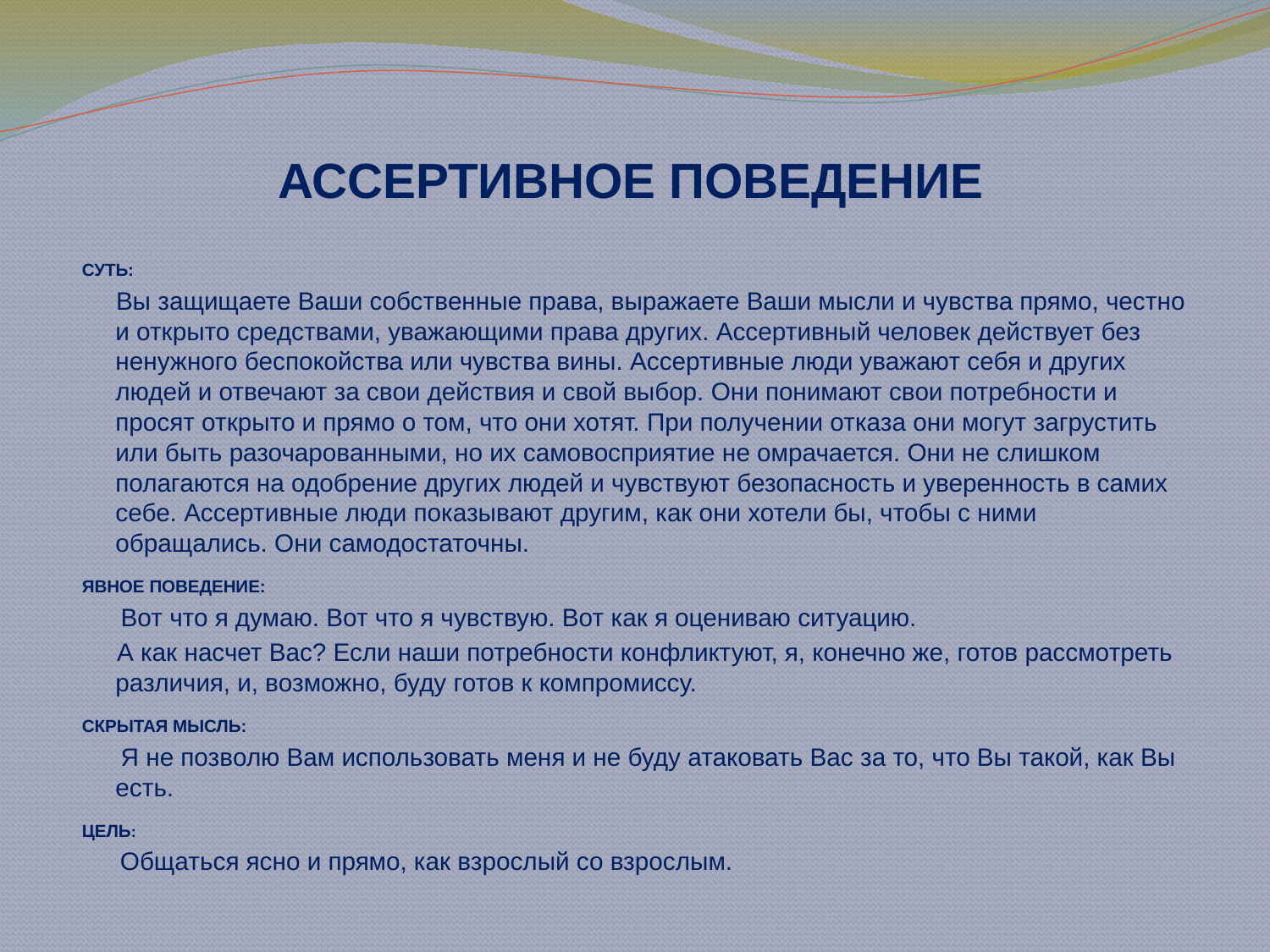

# АССЕРТИВНОЕ ПОВЕДЕНИЕ
СУТЬ:
       Вы защищаете Ваши собственные права, выражаете Ваши мысли и чувства прямо, честно и открыто средствами, уважающими права других. Ассертивный человек действует без ненужного беспокойства или чувства вины. Ассертивные люди уважают себя и других людей и отвечают за свои действия и свой выбор. Они понимают свои потребности и просят открыто и прямо о том, что они хотят. При получении отказа они могут загрустить или быть разочарованными, но их самовосприятие не омрачается. Они не слишком полагаются на одобрение других людей и чувствуют безопасность и уверенность в самих себе. Ассертивные люди показывают другим, как они хотели бы, чтобы с ними обращались. Они самодостаточны.
ЯВНОЕ ПОВЕДЕНИЕ:
        Вот что я думаю. Вот что я чувствую. Вот как я оцениваю ситуацию.
     А как насчет Вас? Если наши потребности конфликтуют, я, конечно же, готов рассмотреть различия, и, возможно, буду готов к компромиссу.
СКРЫТАЯ МЫСЛЬ:
        Я не позволю Вам использовать меня и не буду атаковать Вас за то, что Вы такой, как Вы есть.
ЦЕЛЬ:
         Общаться ясно и прямо, как взрослый со взрослым.